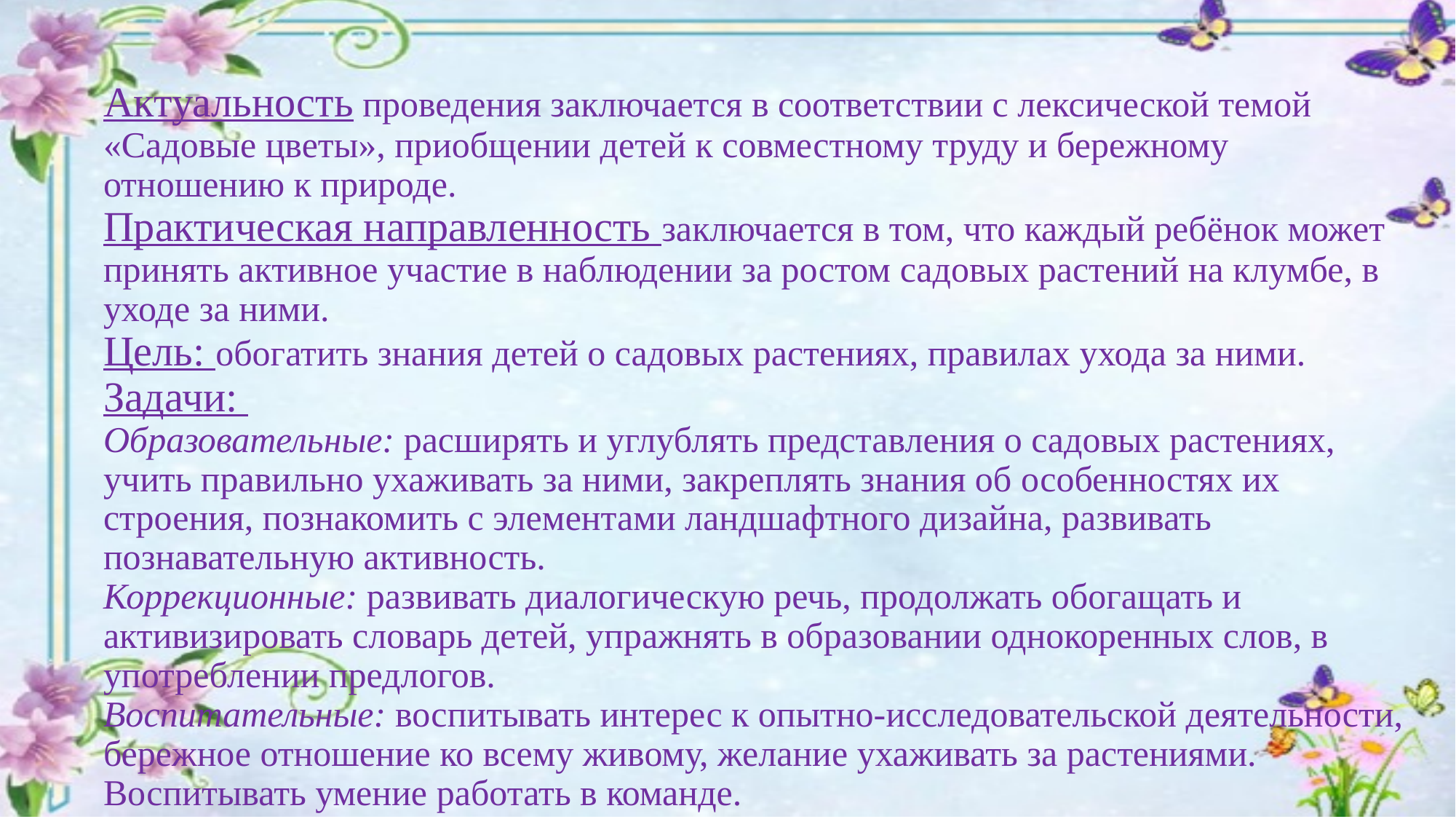

# Актуальность проведения заключается в соответствии с лексической темой «Садовые цветы», приобщении детей к совместному труду и бережному отношению к природе. Практическая направленность заключается в том, что каждый ребёнок может принять активное участие в наблюдении за ростом садовых растений на клумбе, в уходе за ними. Цель: обогатить знания детей о садовых растениях, правилах ухода за ними. Задачи: Образовательные: расширять и углублять представления о садовых растениях, учить правильно ухаживать за ними, закреплять знания об особенностях их строения, познакомить с элементами ландшафтного дизайна, развивать познавательную активность. Коррекционные: развивать диалогическую речь, продолжать обогащать и активизировать словарь детей, упражнять в образовании однокоренных слов, в употреблении предлогов. Воспитательные: воспитывать интерес к опытно-исследовательской деятельности, бережное отношение ко всему живому, желание ухаживать за растениями. Воспитывать умение работать в команде.